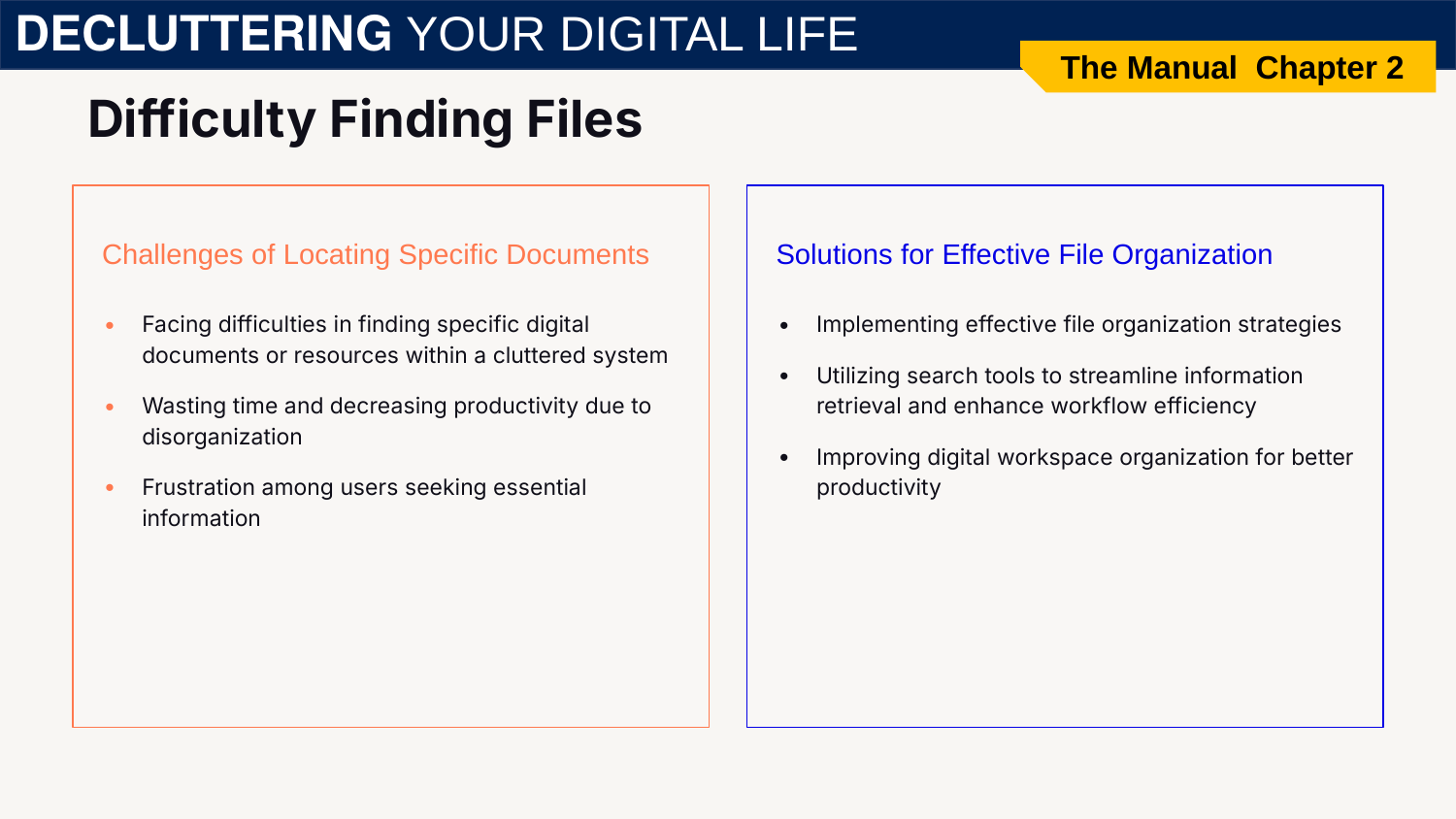

DECLUTTERING YOUR DIGITAL LIFE
The Manual  Chapter 2

# Difficulty Finding Files
Challenges of Locating Specific Documents

Solutions for Effective File Organization
Facing difficulties in finding specific digital documents or resources within a cluttered system
Wasting time and decreasing productivity due to disorganization
Frustration among users seeking essential information
Implementing effective file organization strategies
Utilizing search tools to streamline information retrieval and enhance workflow efficiency
Improving digital workspace organization for better productivity